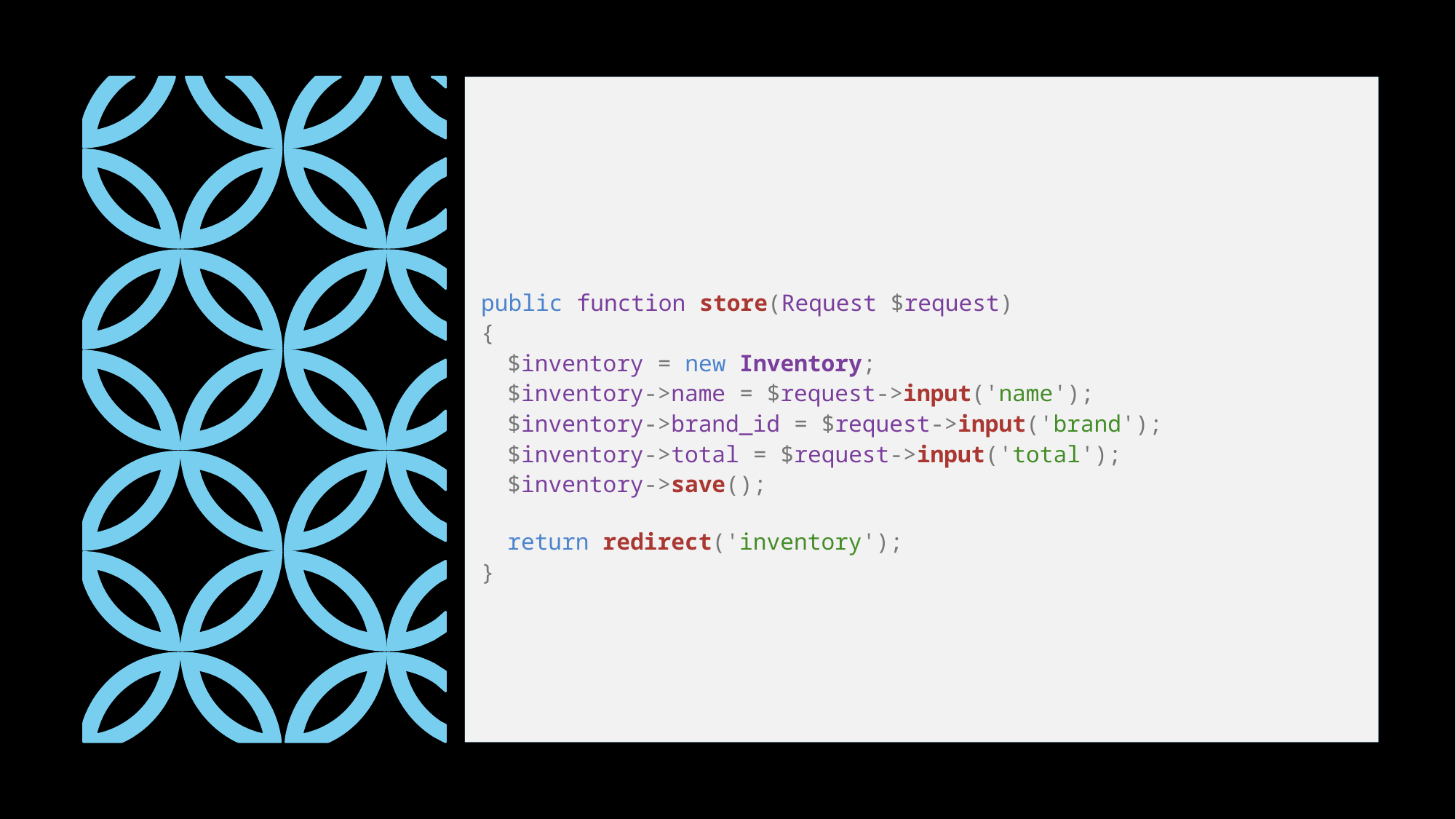

public function store(Request $request)
{
$inventory = new Inventory;
$inventory->name = $request->input('name');
$inventory->brand_id = $request->input('brand');
$inventory->total = $request->input('total');
$inventory->save();
return redirect('inventory');
}